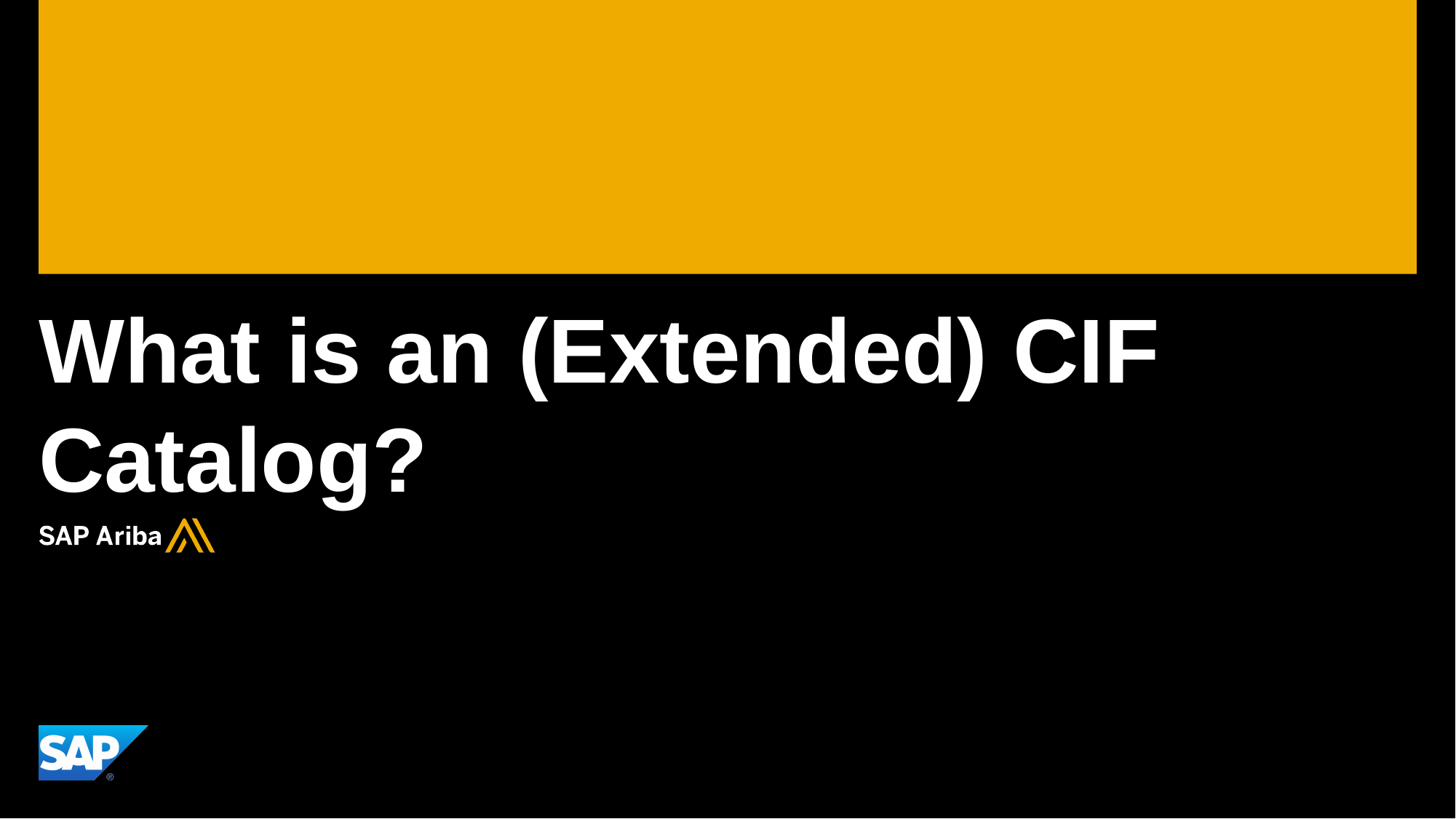

# What is an (Extended) CIF Catalog?